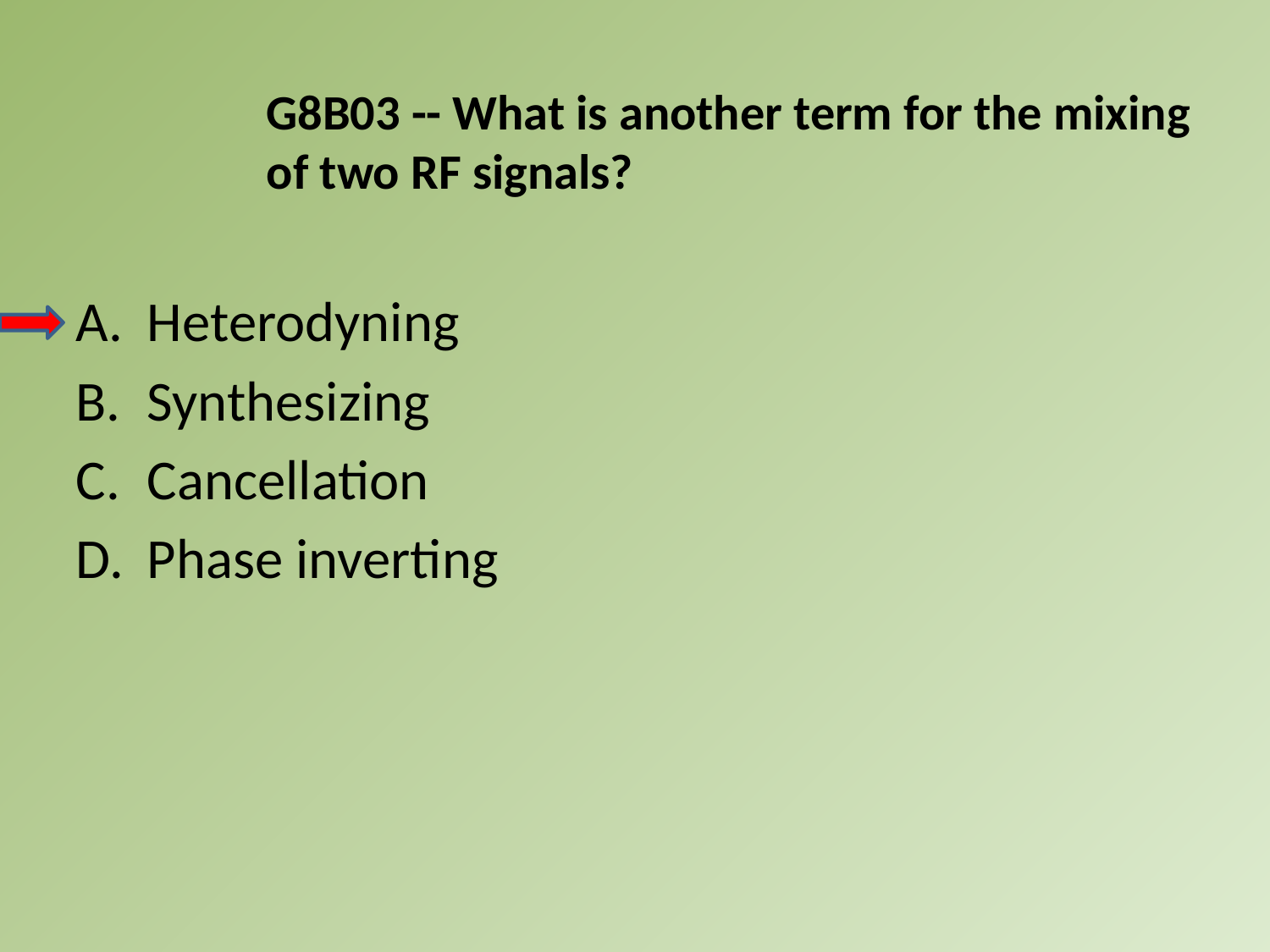

G8B03 -- What is another term for the mixing of two RF signals?
A.	Heterodyning
B.	Synthesizing
C.	Cancellation
D.	Phase inverting